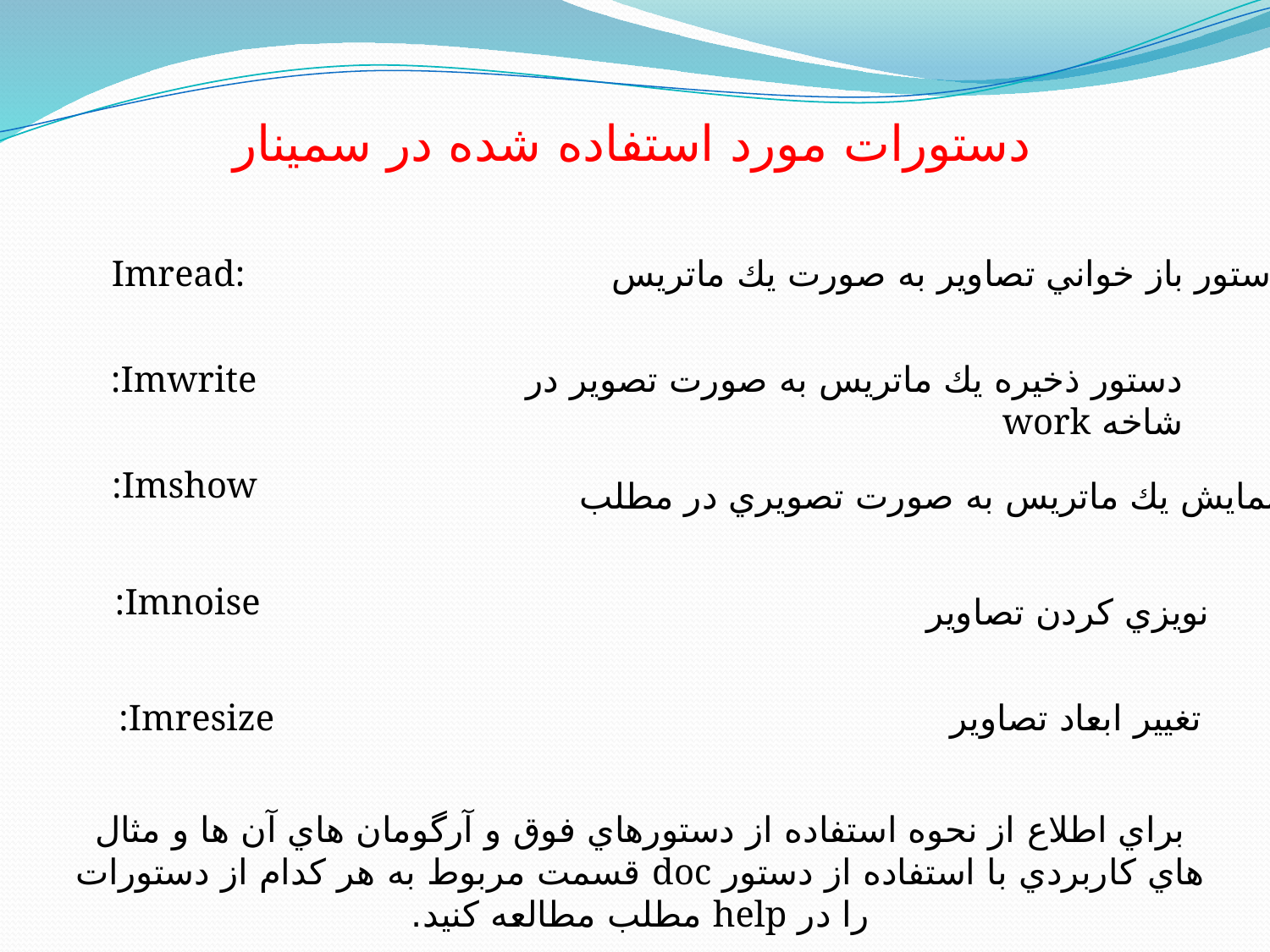

دستورات مورد استفاده شده در سمينار
Imread:
دستور باز خواني تصاوير به صورت یك ماتريس
Imwrite:
دستور ذخيره يك ماتريس به صورت تصوير در شاخه work
Imshow:
نمايش يك ماتريس به صورت تصويري در مطلب
Imnoise:
نويزي كردن تصاوير
Imresize:
تغيير ابعاد تصاوير
براي اطلاع از نحوه استفاده از دستورهاي فوق و آرگومان هاي آن ها و مثال هاي كاربردي با استفاده از دستور doc قسمت مربوط به هر كدام از دستورات را در help مطلب مطالعه كنيد.